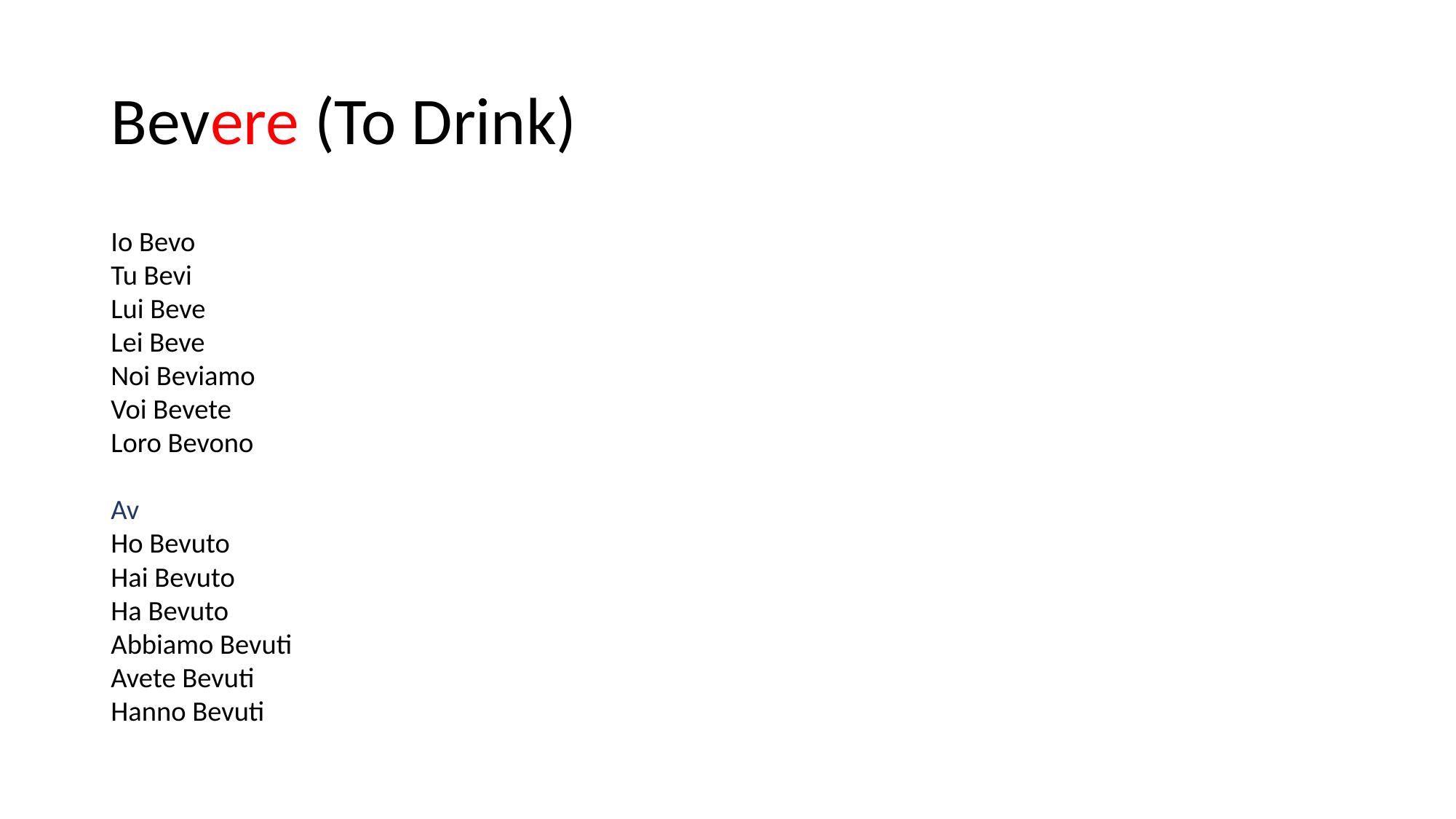

# Bevere (To Drink)
Io Bevo
Tu Bevi
Lui Beve
Lei Beve
Noi Beviamo
Voi Bevete
Loro Bevono

Av
Ho Bevuto
Hai Bevuto
Ha Bevuto
Abbiamo Bevuti
Avete Bevuti
Hanno Bevuti